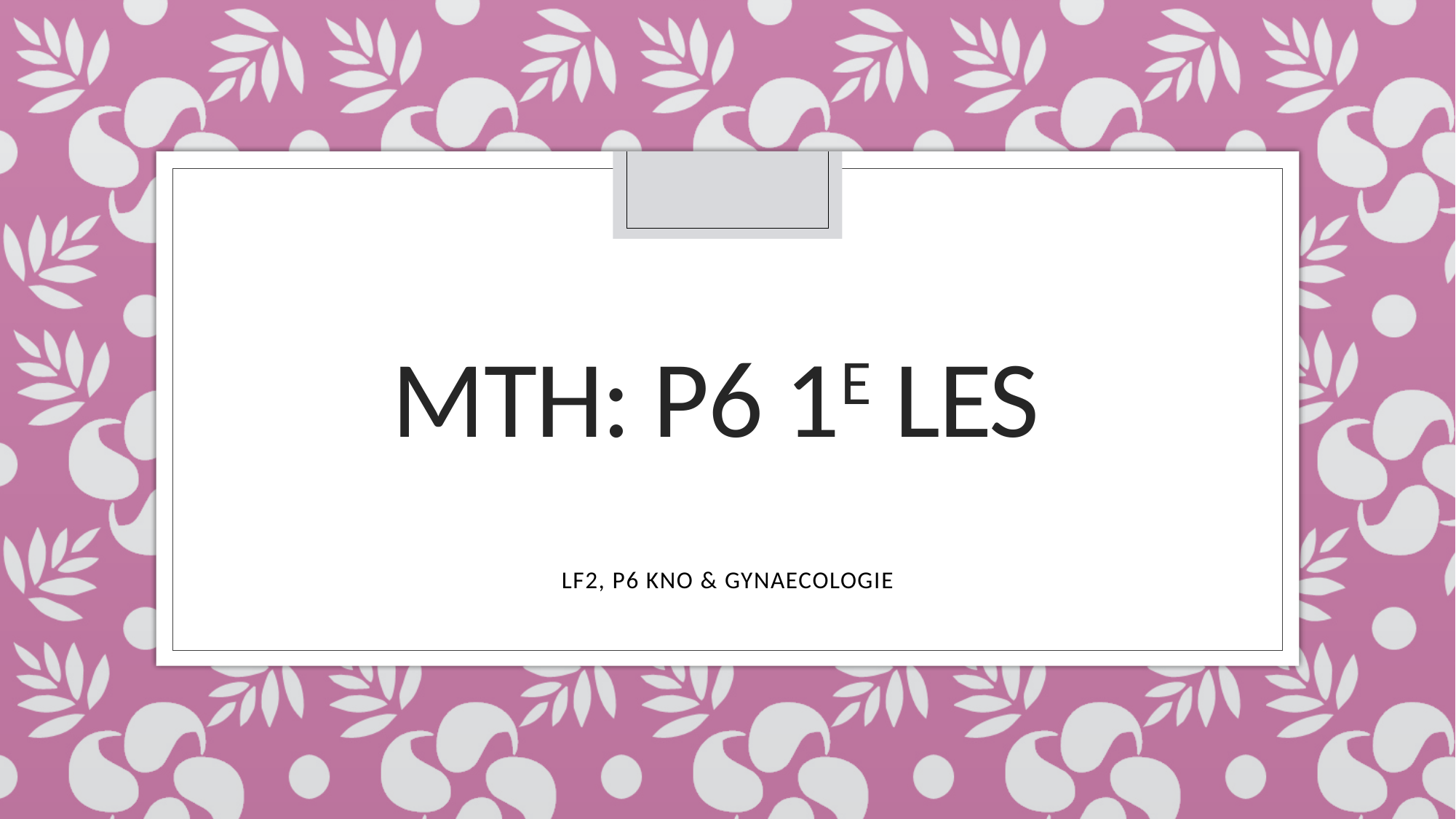

# MTH: P6 1e les
LF2, P6 KNO & GYNAECOLOGIE